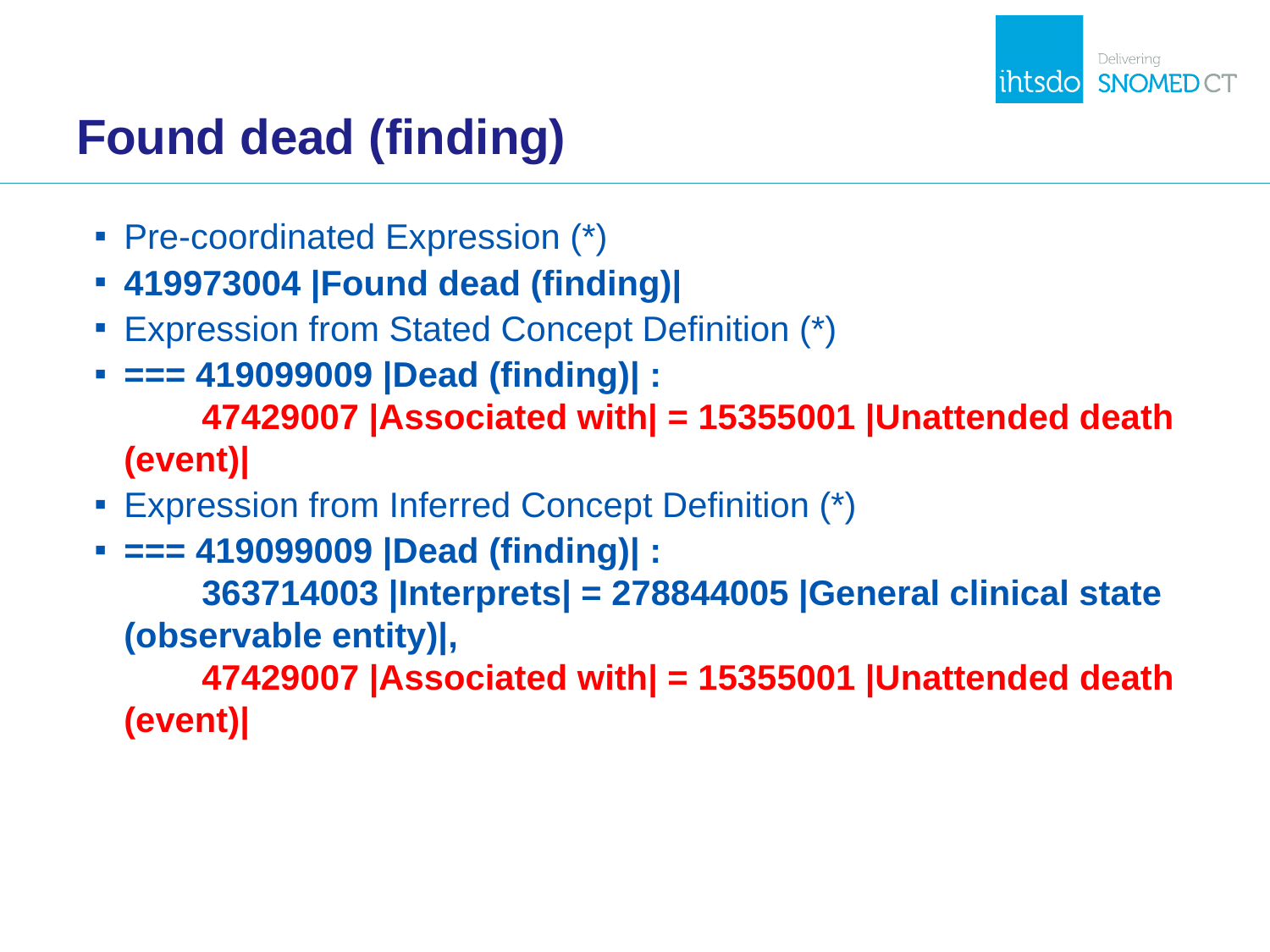

# Found dead (finding)
Pre-coordinated Expression (*)
419973004 |Found dead (finding)|
Expression from Stated Concept Definition (*)
=== 419099009 |Dead (finding)| :
        47429007 |Associated with| = 15355001 |Unattended death (event)|
Expression from Inferred Concept Definition (*)
=== 419099009 |Dead (finding)| :
        363714003 |Interprets| = 278844005 |General clinical state (observable entity)|,
        47429007 |Associated with| = 15355001 |Unattended death (event)|